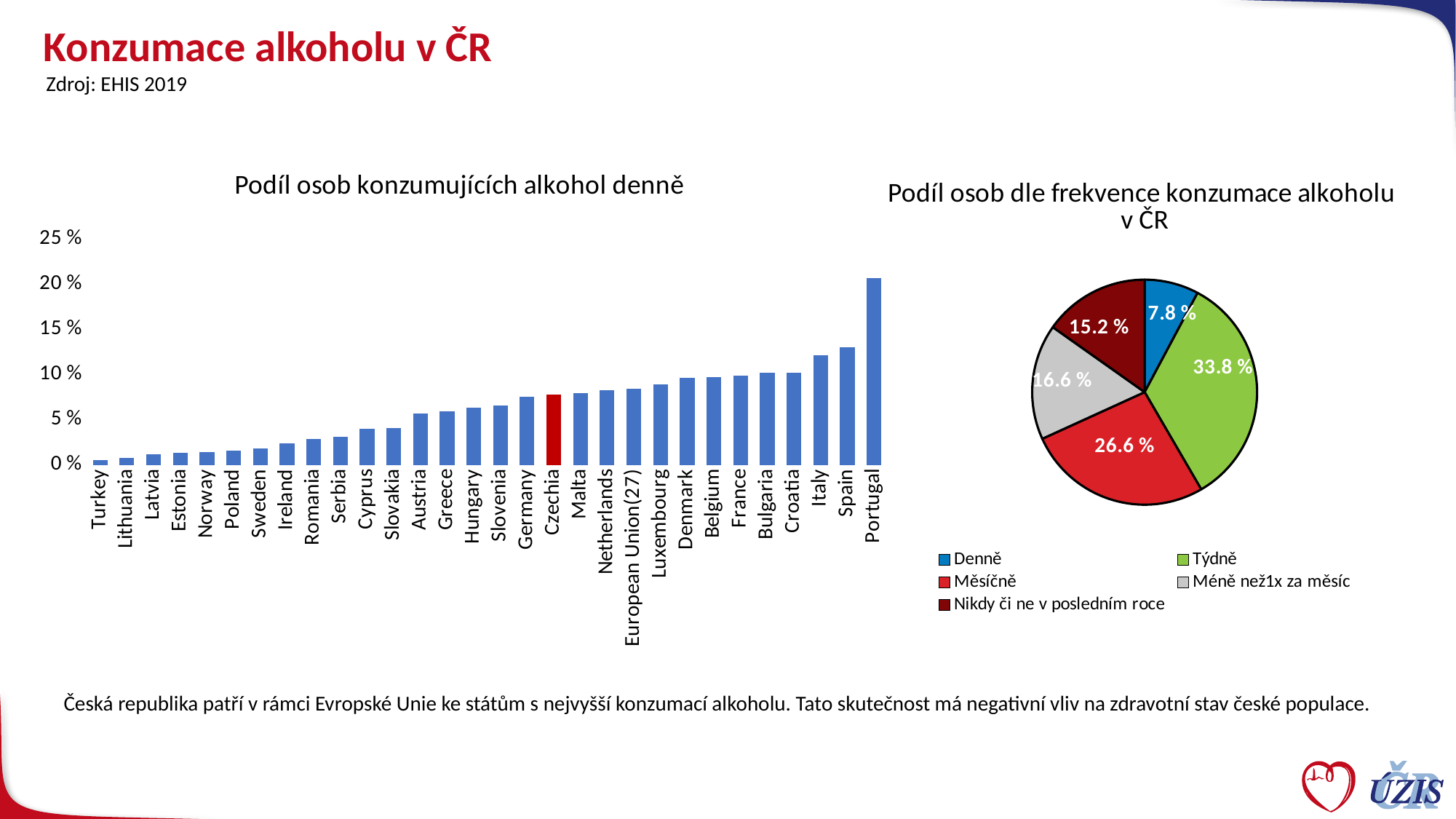

# Konzumace alkoholu v ČR
Zdroj: EHIS 2019

### Chart: Podíl osob dle frekvence konzumace alkoholu v ČR

| Category | Celkem |
|---|---|
| Denně | 0.078 |
| Týdně | 0.33799999999999997 |
| Měsíčně | 0.266 |
| Méně než1x za měsíc | 0.166 |
| Nikdy či ne v posledním roce | 0.152 |

### Chart: Podíl osob konzumujících alkohol denně

| Category | Konzumace alkoholu |
|---|---|
| Turkey | 0.5 |
| Lithuania | 0.8 |
| Latvia | 1.2 |
| Estonia | 1.3 |
| Norway | 1.4 |
| Poland | 1.6 |
| Sweden | 1.8 |
| Ireland | 2.4 |
| Romania | 2.9 |
| Serbia | 3.1 |
| Cyprus | 4.0 |
| Slovakia | 4.1 |
| Austria | 5.7 |
| Greece | 5.9 |
| Hungary | 6.3 |
| Slovenia | 6.6 |
| Germany | 7.5 |
| Czechia | 7.8 |
| Malta | 7.9 |
| Netherlands | 8.3 |
| European Union(27) | 8.4 |
| Luxembourg | 8.9 |
| Denmark | 9.6 |
| Belgium | 9.7 |
| France | 9.9 |
| Bulgaria | 10.2 |
| Croatia | 10.2 |
| Italy | 12.1 |
| Spain | 13.0 |
| Portugal | 20.7 |
Česká republika patří v rámci Evropské Unie ke státům s nejvyšší konzumací alkoholu. Tato skutečnost má negativní vliv na zdravotní stav české populace.